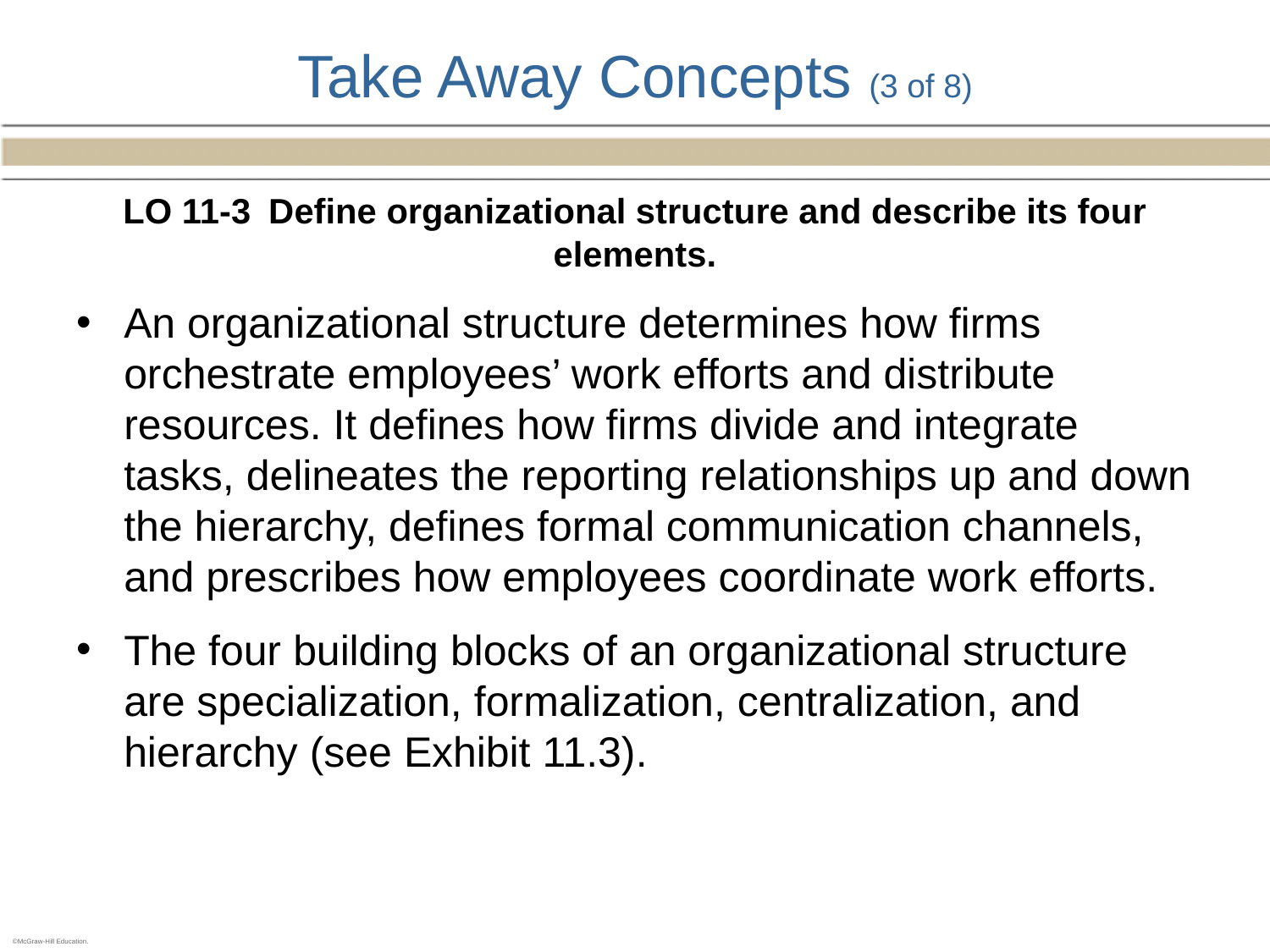

# Take Away Concepts (3 of 8)
LO 11-3 Define organizational structure and describe its four elements.
An organizational structure determines how firms orchestrate employees’ work efforts and distribute resources. It defines how firms divide and integrate tasks, delineates the reporting relationships up and down the hierarchy, defines formal communication channels, and prescribes how employees coordinate work efforts.
The four building blocks of an organizational structure are specialization, formalization, centralization, and hierarchy (see Exhibit 11.3).